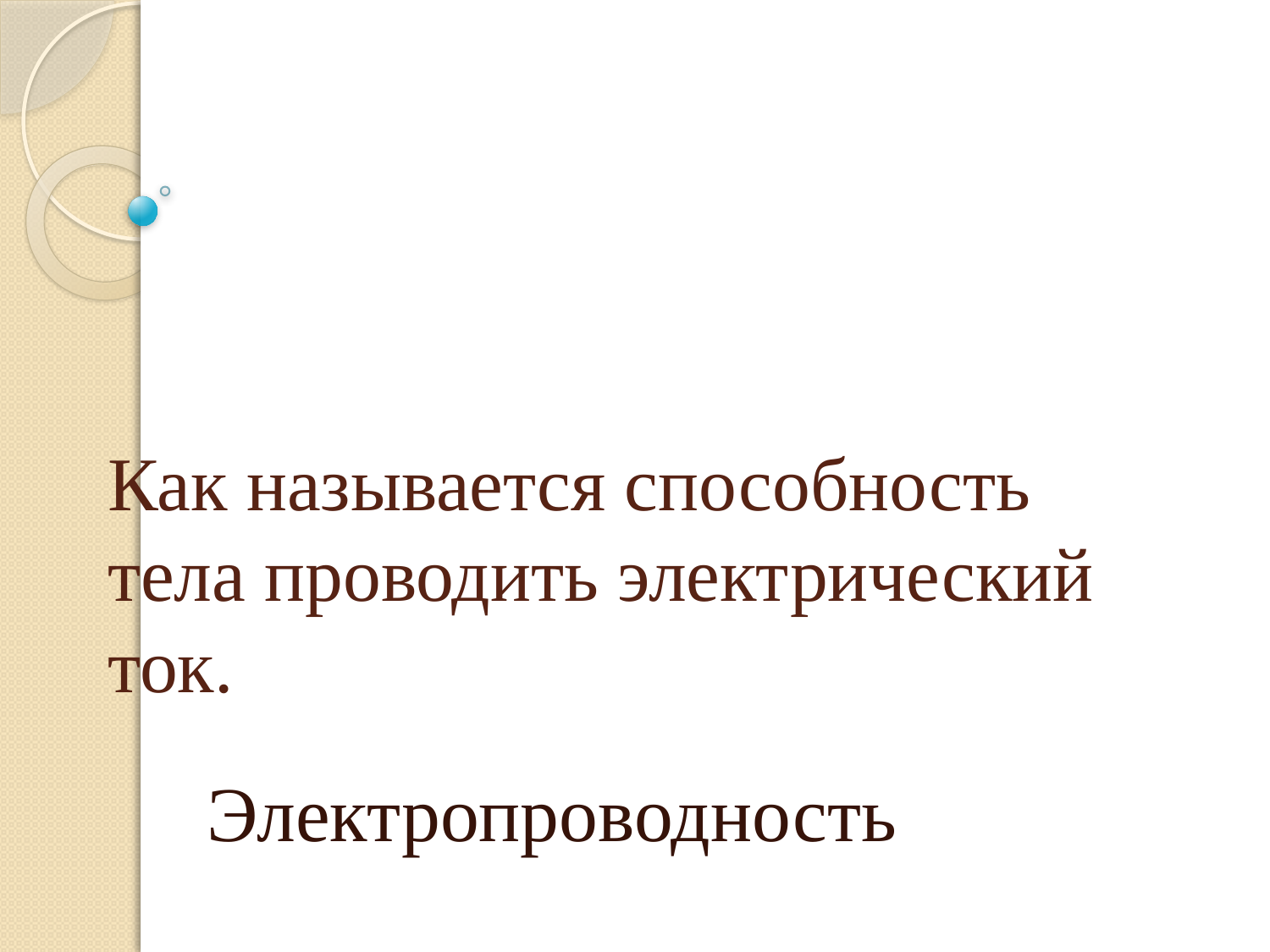

# Как называется способность тела проводить электрический ток.
Электропроводность